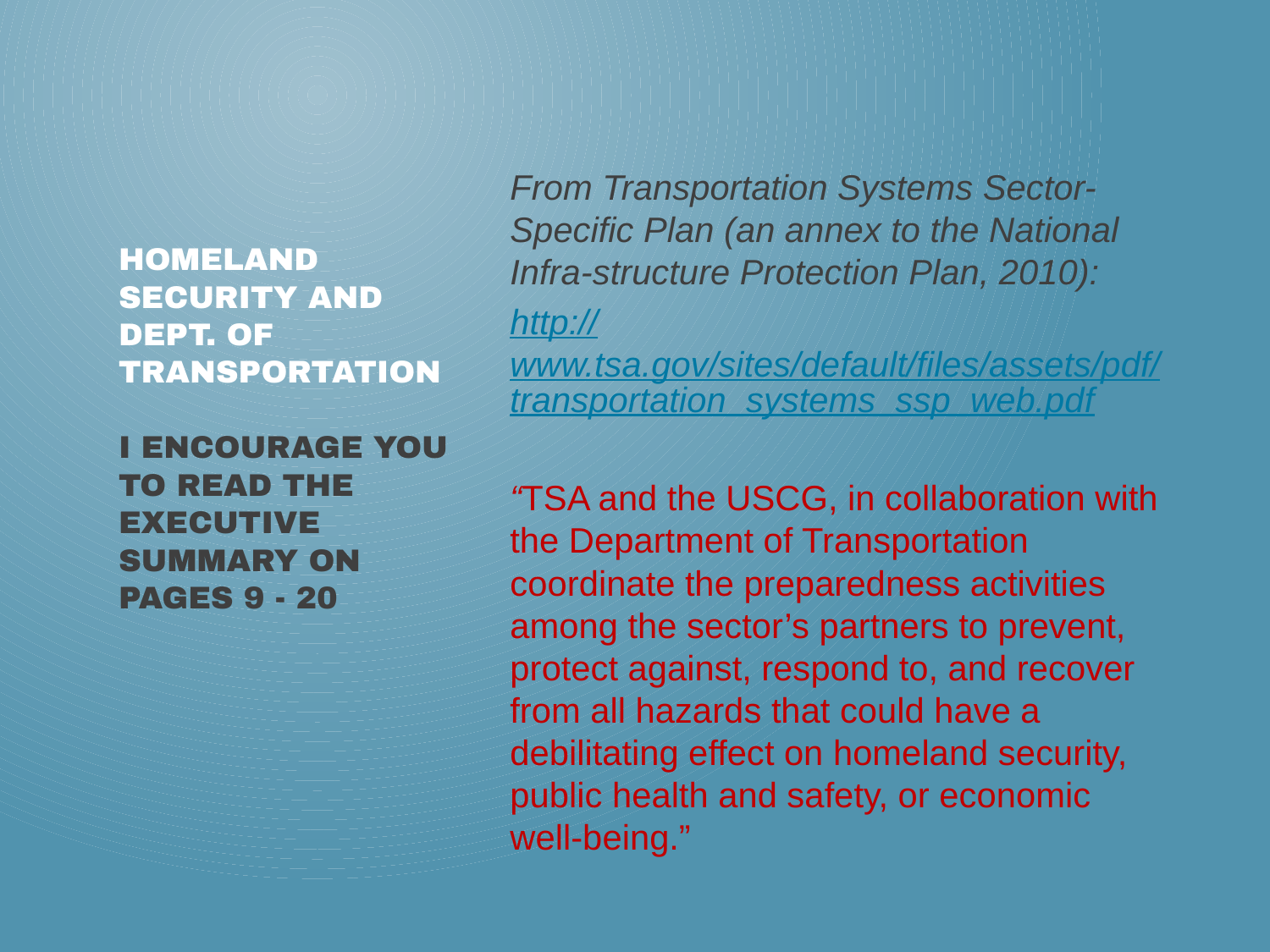

From Transportation Systems Sector-Specific Plan (an annex to the National Infra-structure Protection Plan, 2010):
http://www.tsa.gov/sites/default/files/assets/pdf/transportation_systems_ssp_web.pdf

“TSA and the USCG, in collaboration with the Department of Transportation coordinate the preparedness activities among the sector’s partners to prevent, protect against, respond to, and recover from all hazards that could have a debilitating effect on homeland security, public health and safety, or economic well-being.”
# Homeland security and dept. of transportation I encourage you to read the executive summary on pages 9 - 20